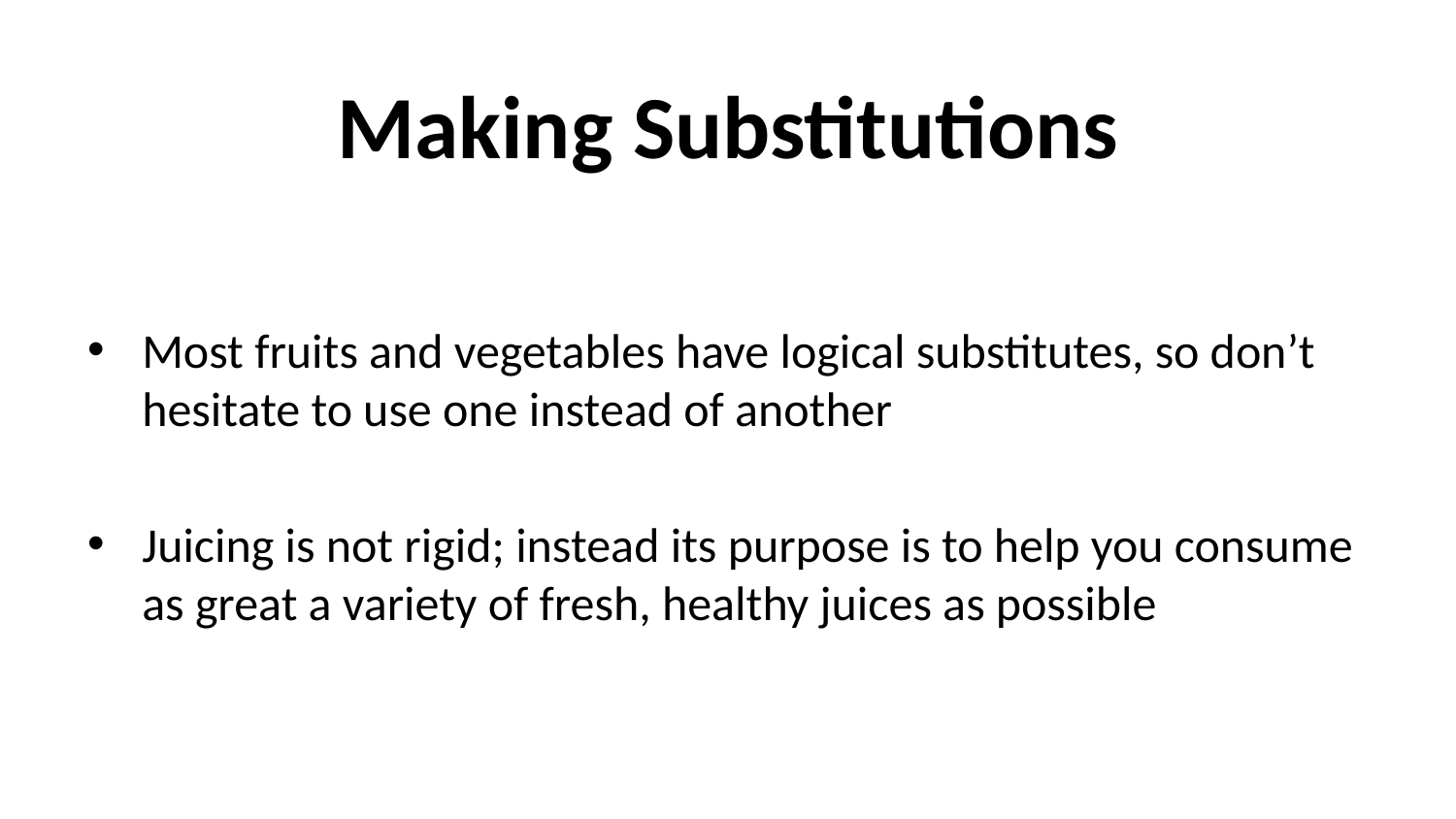

# Making Substitutions
Most fruits and vegetables have logical substitutes, so don’t hesitate to use one instead of another

Juicing is not rigid; instead its purpose is to help you consume as great a variety of fresh, healthy juices as possible